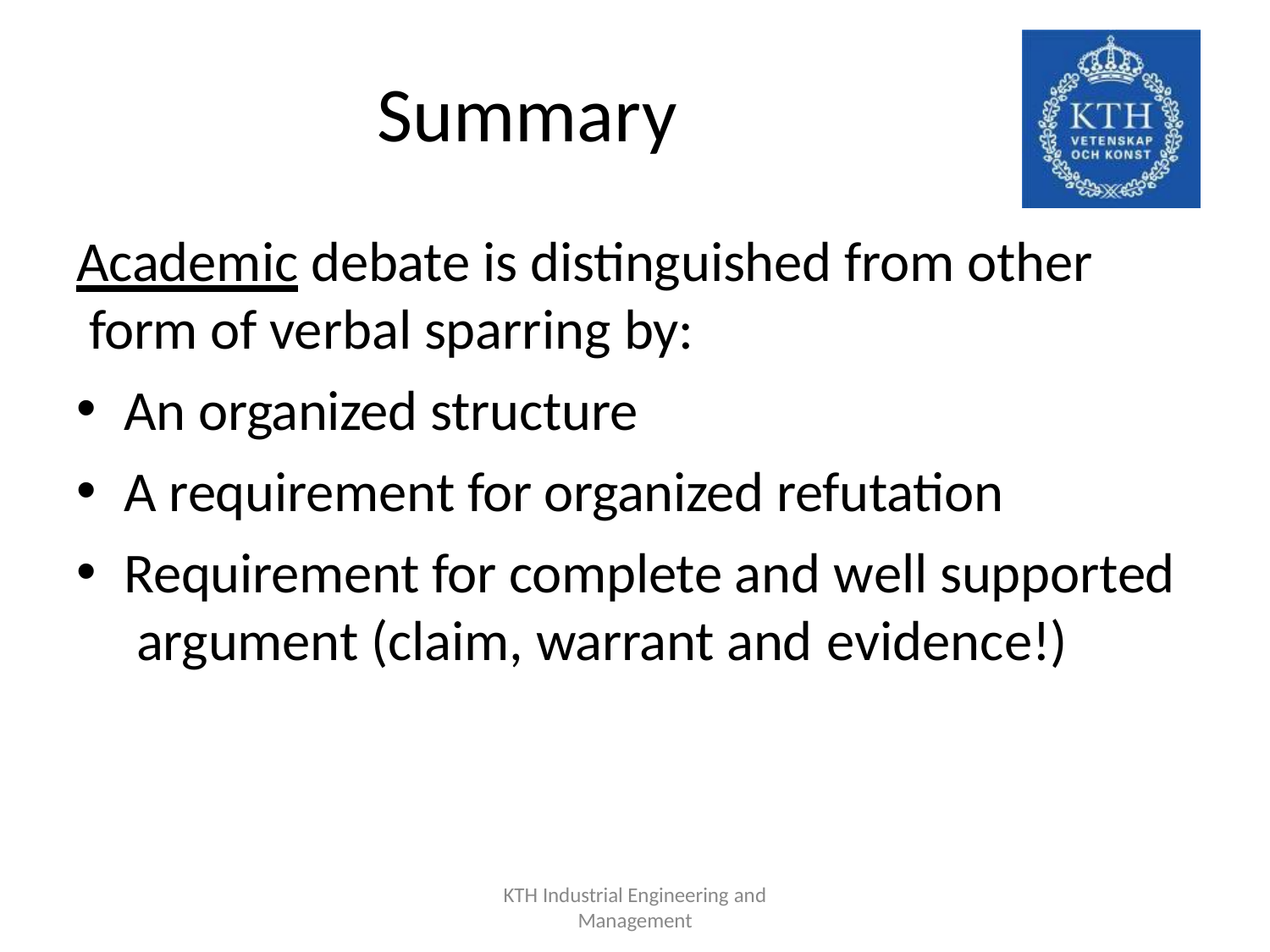

# Summary
Academic debate is distinguished from other  form of verbal sparring by:
An organized structure
A requirement for organized refutation
Requirement for complete and well supported  argument (claim, warrant and evidence!)
KTH Industrial Engineering and
Management